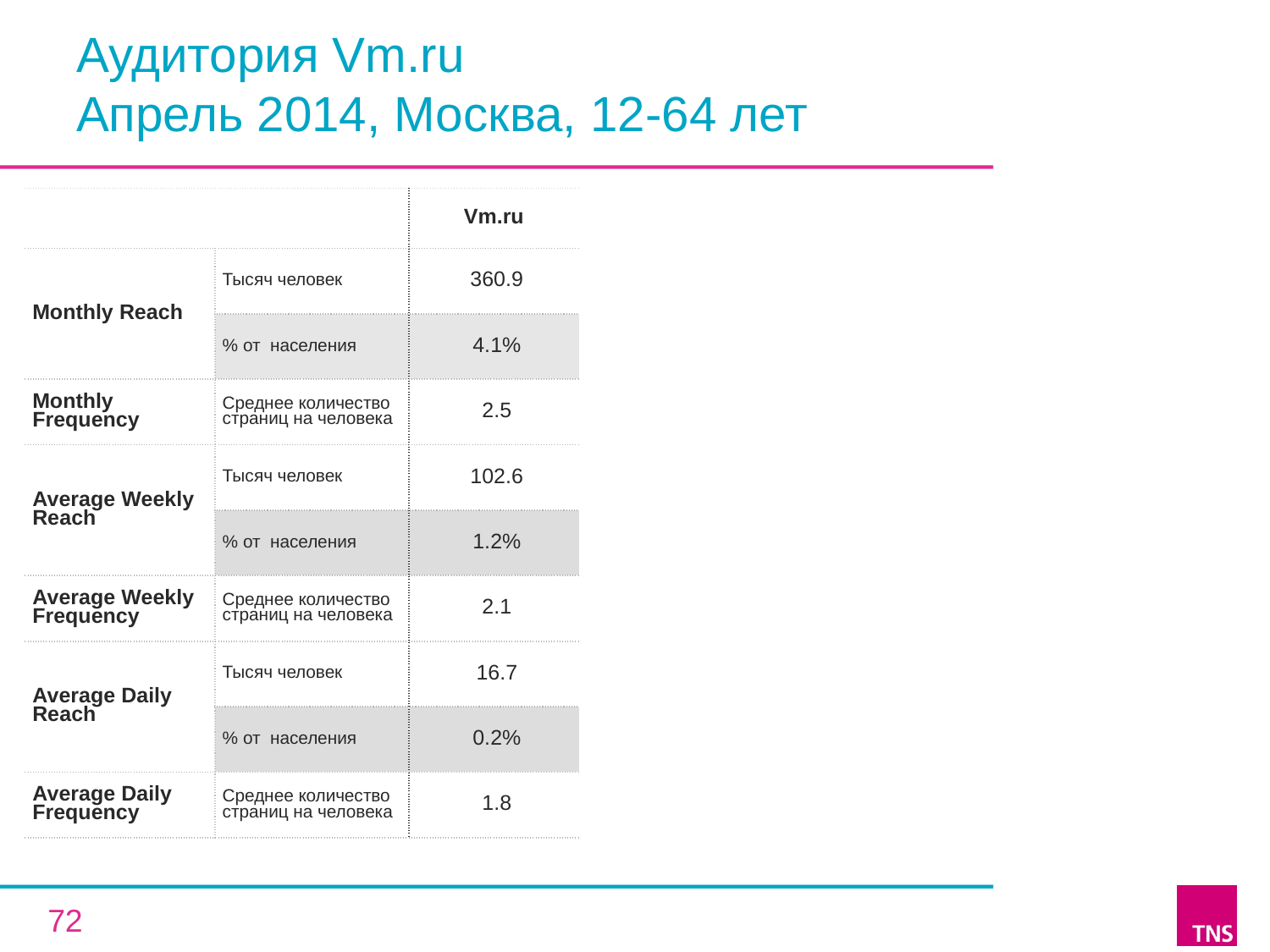

# Аудитория Vm.ru Апрель 2014, Москва, 12-64 лет
|  |  | Vm.ru |
| --- | --- | --- |
| Monthly Reach | Тысяч человек | 360.9 |
|  | % от населения | 4.1% |
| Monthly Frequency | Среднее количество страниц на человека | 2.5 |
| Average Weekly Reach | Тысяч человек | 102.6 |
|  | % от населения | 1.2% |
| Average Weekly Frequency | Среднее количество страниц на человека | 2.1 |
| Average Daily Reach | Тысяч человек | 16.7 |
|  | % от населения | 0.2% |
| Average Daily Frequency | Среднее количество страниц на человека | 1.8 |

72